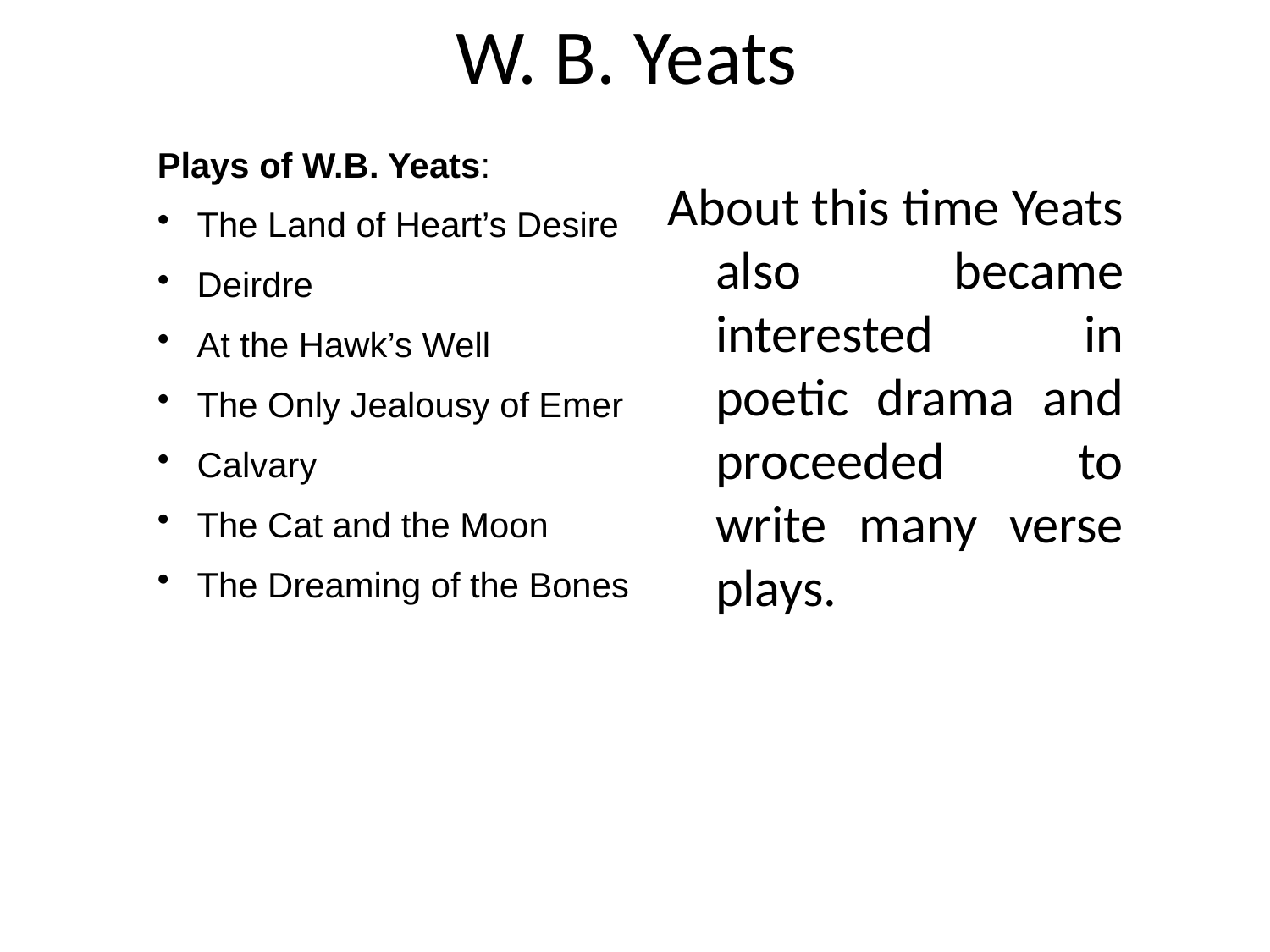

# W. B. Yeats
Plays of W.B. Yeats:
 The Land of Heart’s Desire
 Deirdre
 At the Hawk’s Well
 The Only Jealousy of Emer
 Calvary
 The Cat and the Moon
 The Dreaming of the Bones
About this time Yeats also became interested in poetic drama and proceeded to write many verse plays.
© Seomra Ranga 2010 www.seomraranga.com